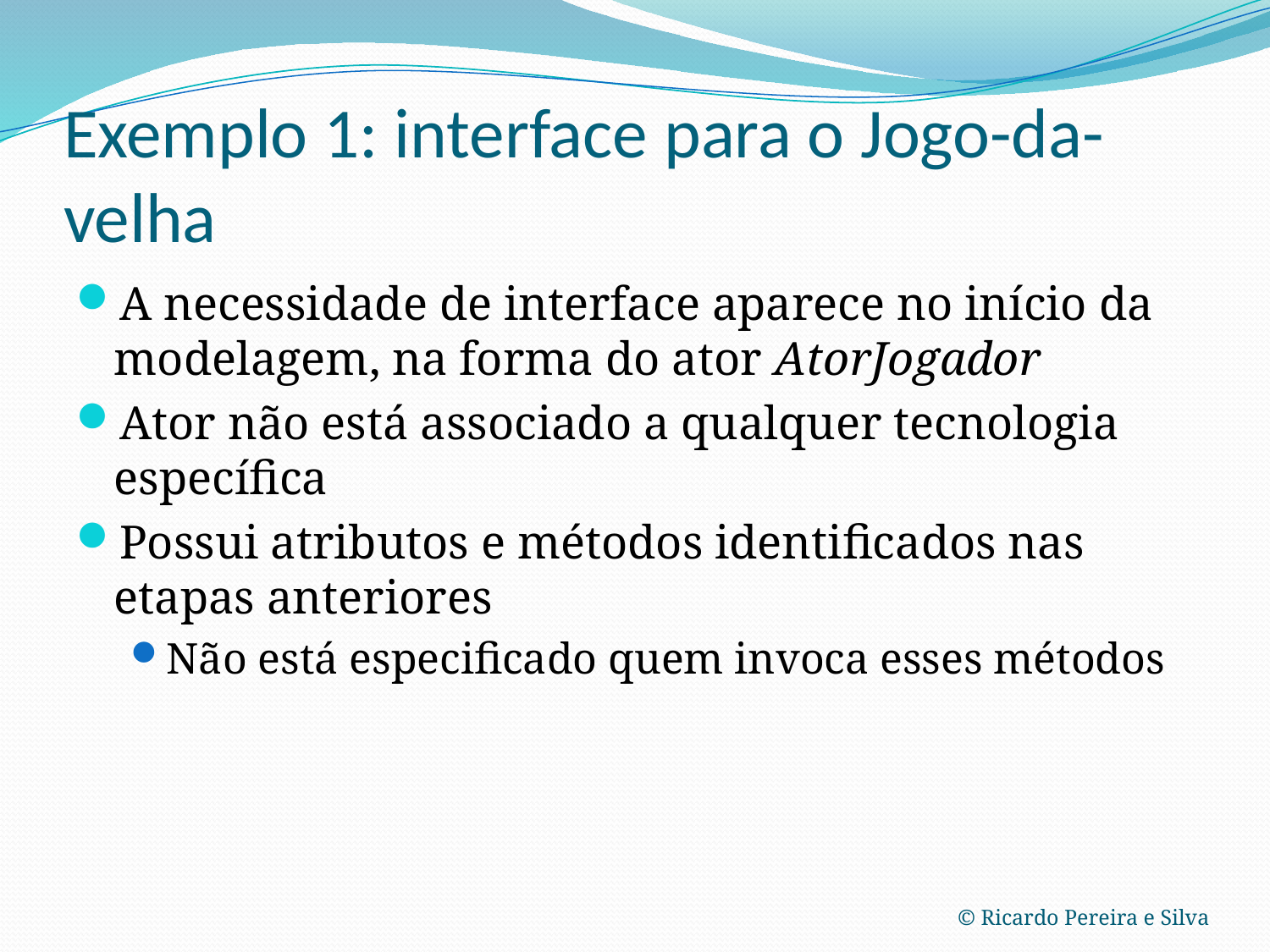

# Exemplo 1: interface para o Jogo-da-velha
A necessidade de interface aparece no início da modelagem, na forma do ator AtorJogador
Ator não está associado a qualquer tecnologia específica
Possui atributos e métodos identificados nas etapas anteriores
Não está especificado quem invoca esses métodos
© Ricardo Pereira e Silva